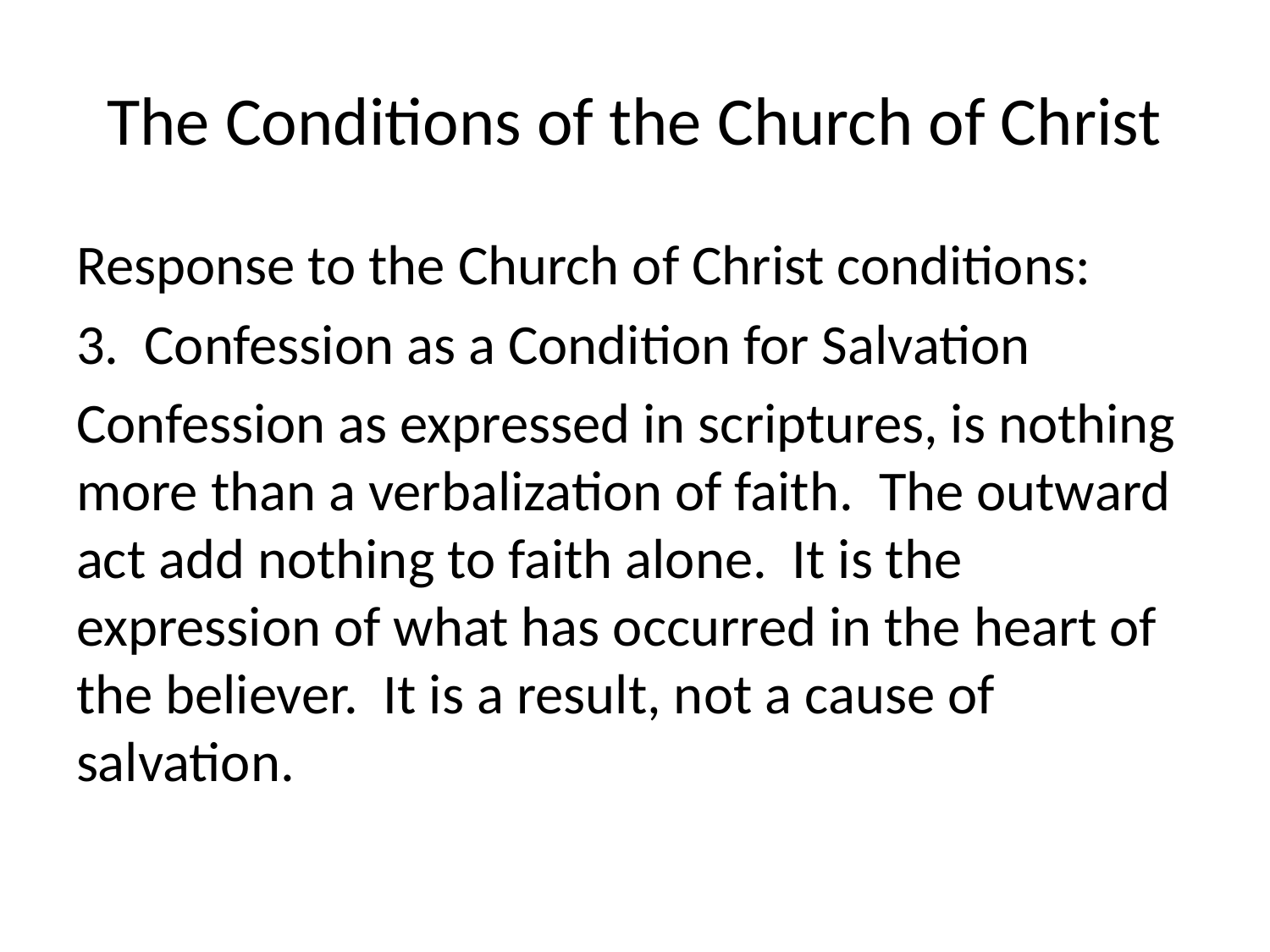

# The Conditions of the Church of Christ
Response to the Church of Christ conditions:
3.  Confession as a Condition for Salvation
Confession as expressed in scriptures, is nothing more than a verbalization of faith.  The outward act add nothing to faith alone.  It is the expression of what has occurred in the heart of the believer.  It is a result, not a cause of salvation.